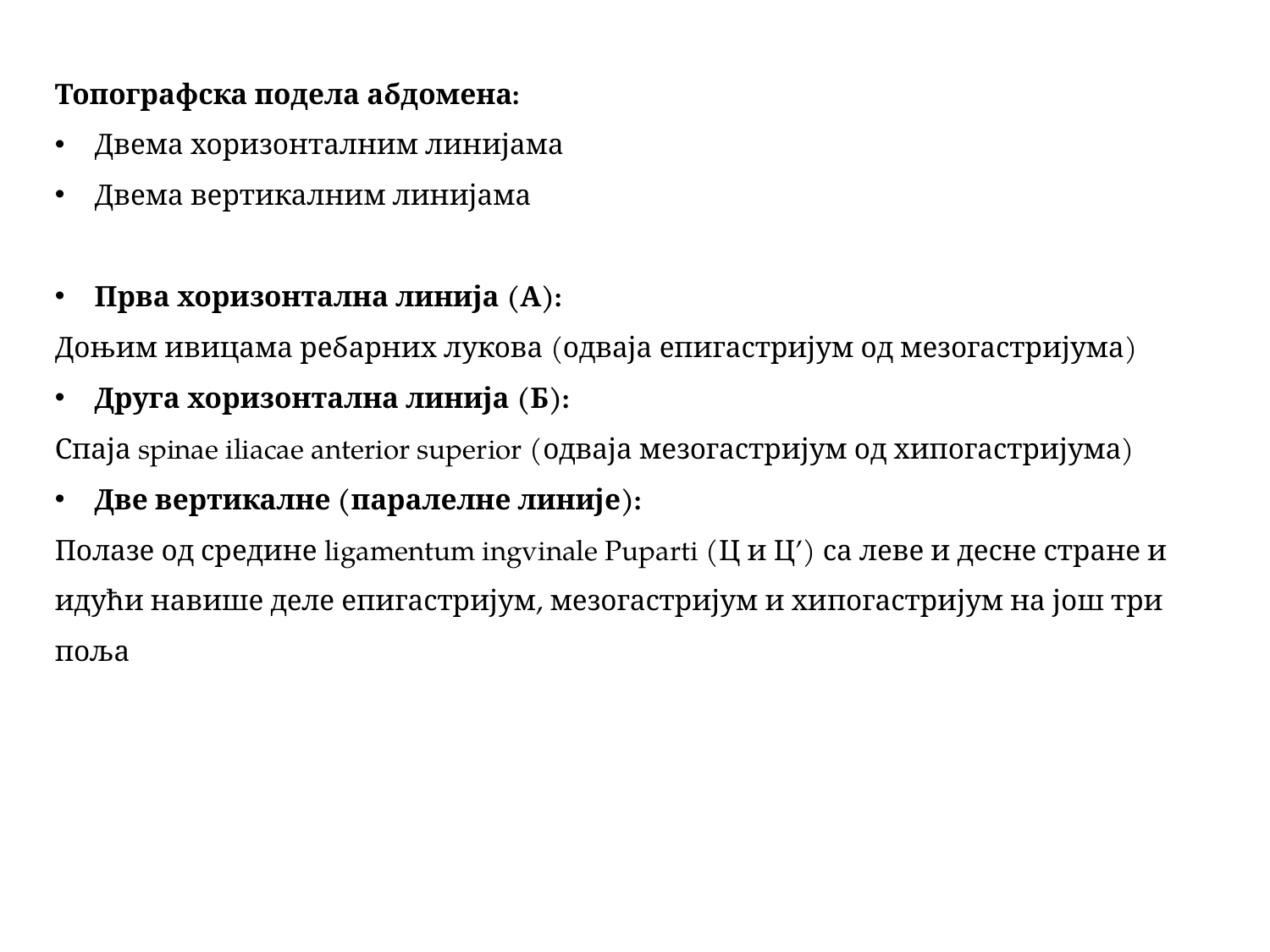

Топографска подела абдомена:
Двема хоризонталним линијама
Двема вертикалним линијама

Прва хоризонтална линија (А):
Доњим ивицама ребарних лукова (одваја епигастријум од мезогастријума)
Друга хоризонтална линија (Б):
Спаја spinae iliacae anterior superior (одваја мезогастријум од хипогастријума)
Две вертикалне (паралелне линије):
Полазе од средине ligamentum ingvinale Puparti (Ц и Ц’) са леве и десне стране и идући навише деле епигастријум, мезогастријум и хипогастријум на још три поља